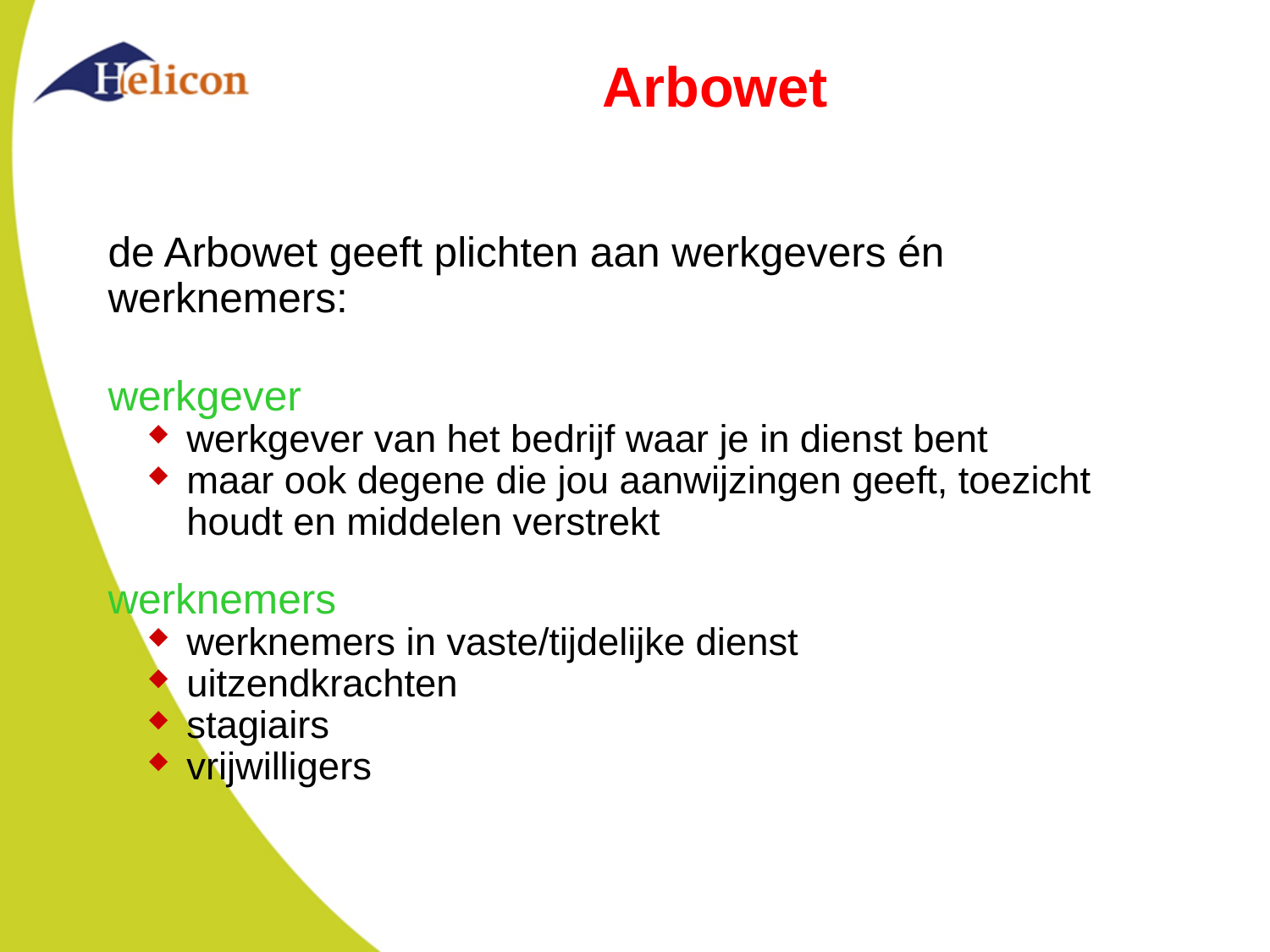

Arbowet
de Arbowet geeft plichten aan werkgevers én werknemers:

werkgever
werkgever van het bedrijf waar je in dienst bent
maar ook degene die jou aanwijzingen geeft, toezicht houdt en middelen verstrekt

werknemers
werknemers in vaste/tijdelijke dienst
uitzendkrachten
stagiairs
vrijwilligers